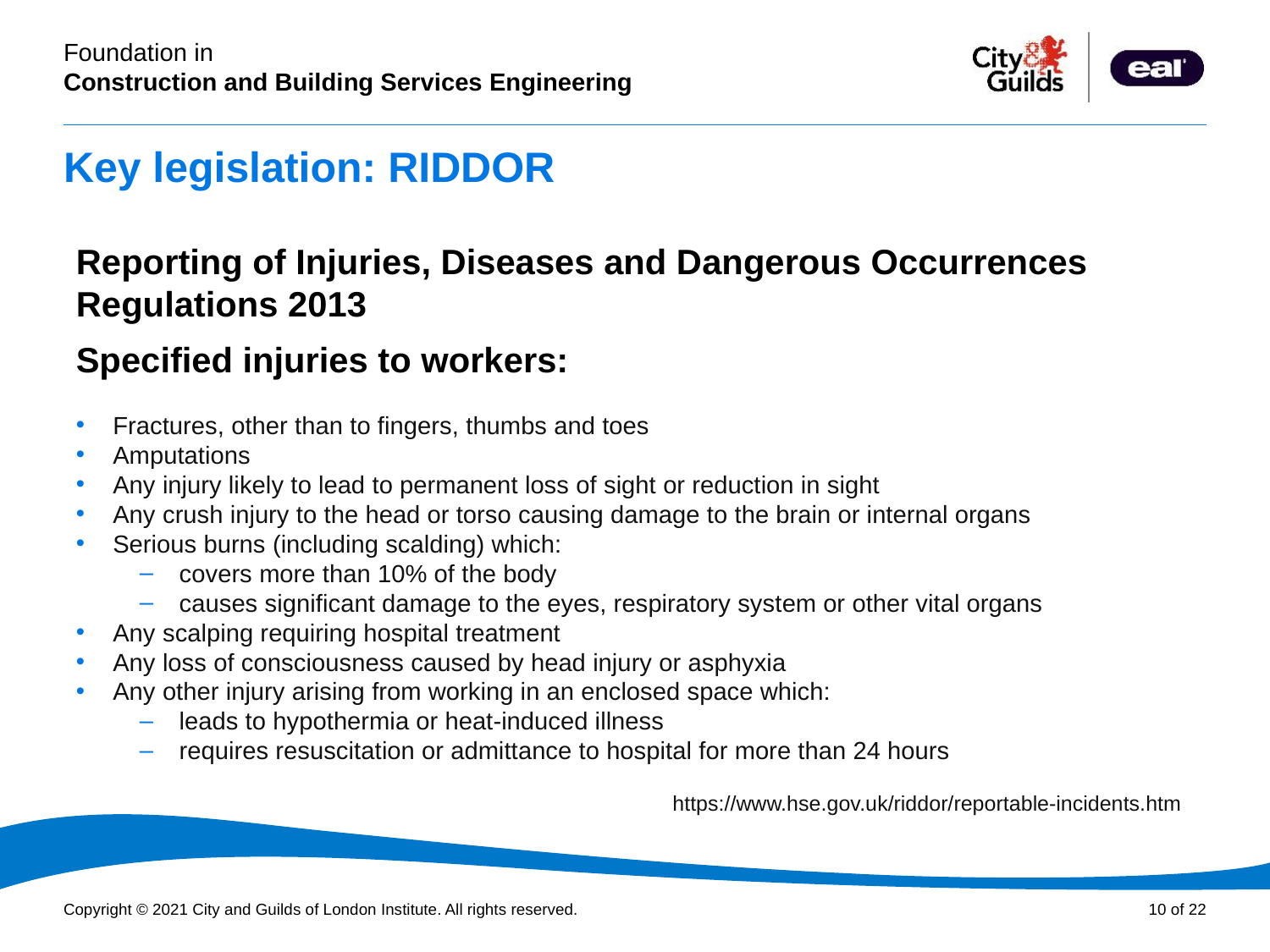

# Key legislation: RIDDOR
Reporting of Injuries, Diseases and Dangerous Occurrences Regulations 2013
Specified injuries to workers:

 Fractures, other than to fingers, thumbs and toes
 Amputations
 Any injury likely to lead to permanent loss of sight or reduction in sight
 Any crush injury to the head or torso causing damage to the brain or internal organs
 Serious burns (including scalding) which:
covers more than 10% of the body
causes significant damage to the eyes, respiratory system or other vital organs
 Any scalping requiring hospital treatment
 Any loss of consciousness caused by head injury or asphyxia
 Any other injury arising from working in an enclosed space which:
leads to hypothermia or heat-induced illness
requires resuscitation or admittance to hospital for more than 24 hours

                                                                                        https://www.hse.gov.uk/riddor/reportable-incidents.htm